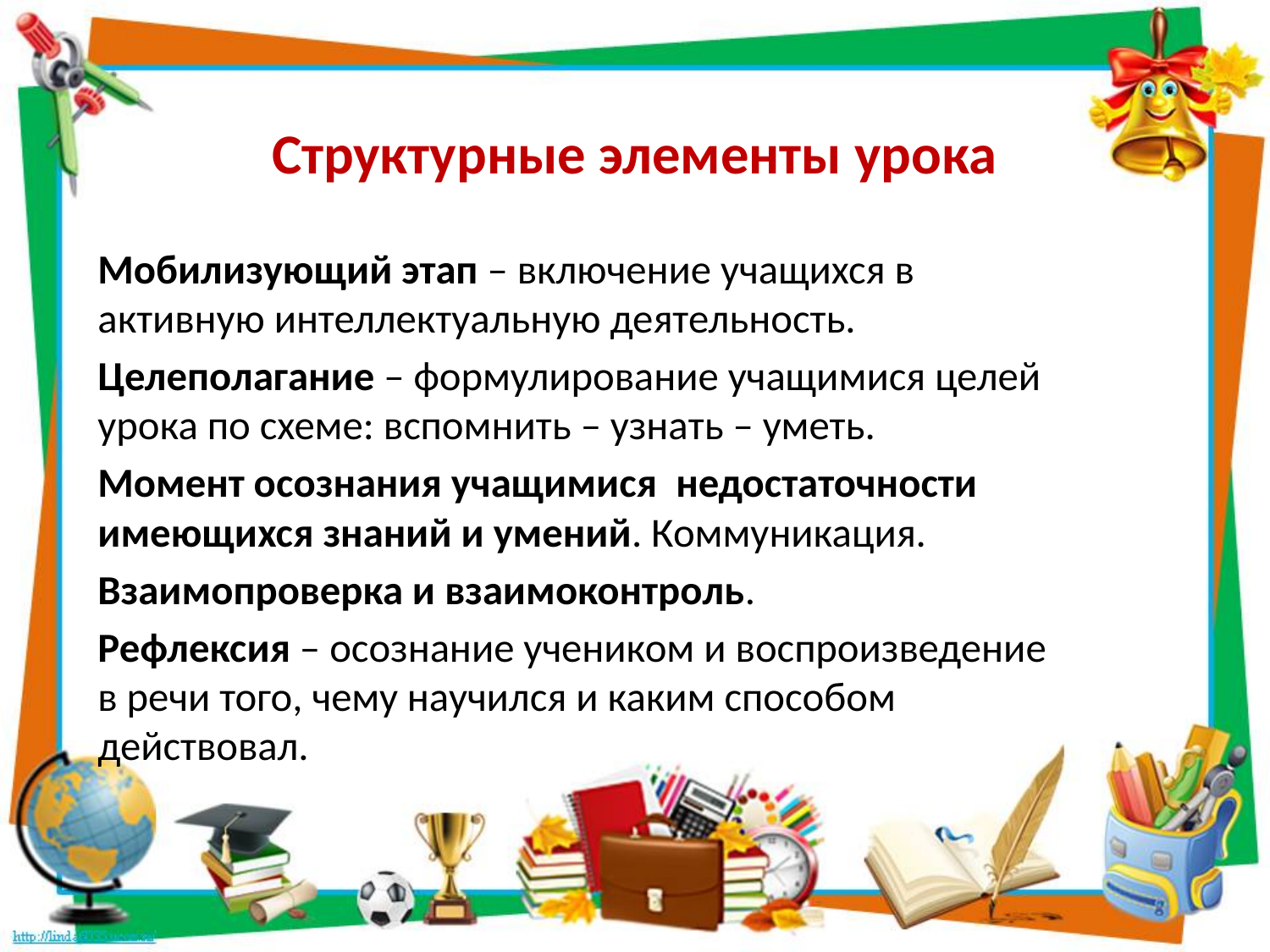

# Структурные элементы урока
Мобилизующий этап – включение учащихся в активную интеллектуальную деятельность.
Целеполагание – формулирование учащимися целей урока по схеме: вспомнить – узнать – уметь.
Момент осознания учащимися  недостаточности имеющихся знаний и умений. Коммуникация.
Взаимопроверка и взаимоконтроль.
Рефлексия – осознание учеником и воспроизведение в речи того, чему научился и каким способом действовал.